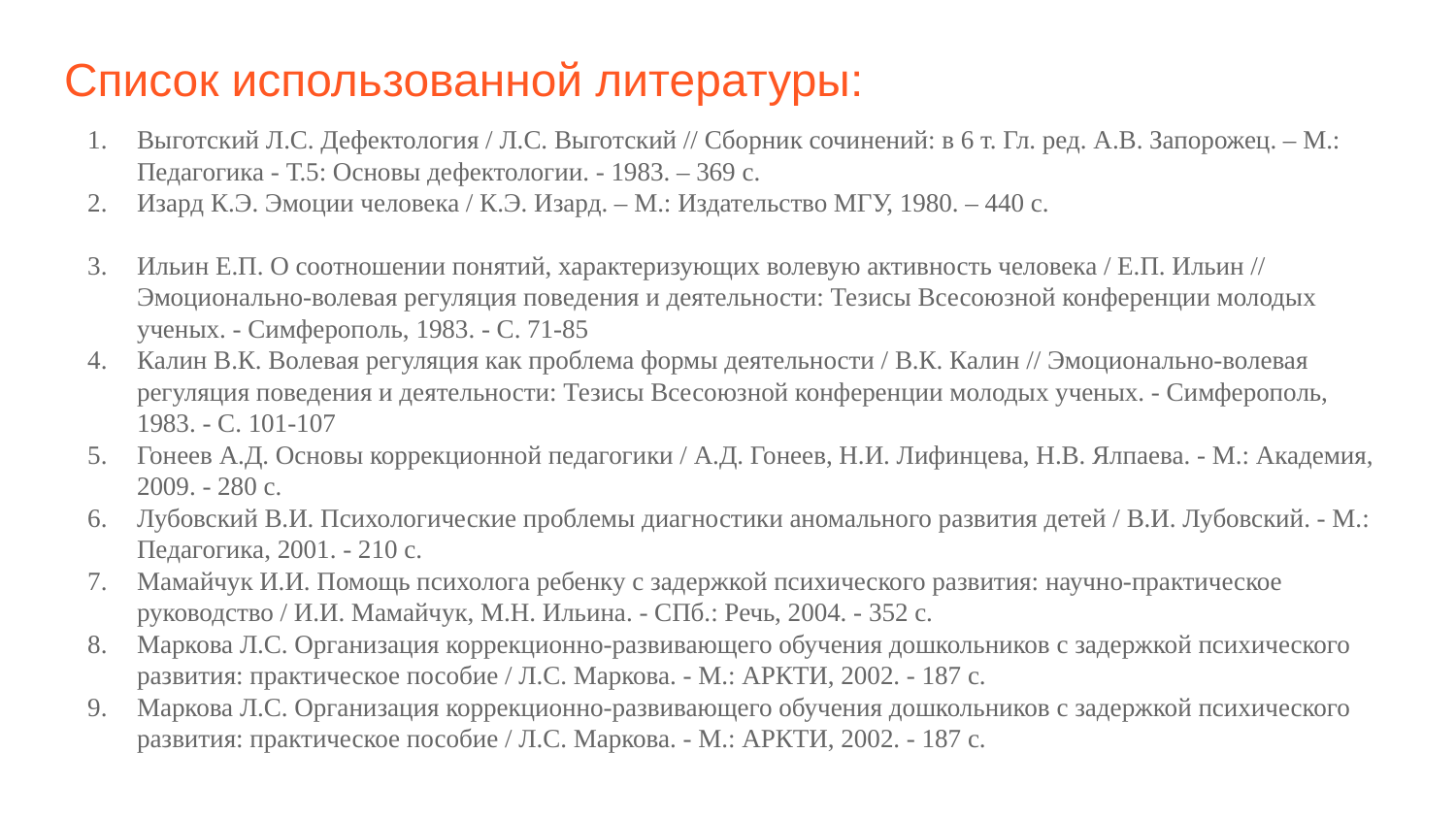

# Список использованной литературы:
Выготский Л.С. Дефектология / Л.С. Выготский // Сборник сочинений: в 6 т. Гл. ред. А.В. Запорожец. – М.: Педагогика - Т.5: Основы дефектологии. - 1983. – 369 с.
Изард К.Э. Эмоции человека / К.Э. Изард. – М.: Издательство МГУ, 1980. – 440 с.

Ильин Е.П. О соотношении понятий, характеризующих волевую активность человека / Е.П. Ильин // Эмоционально-волевая регуляция поведения и деятельности: Тезисы Всесоюзной конференции молодых ученых. - Симферополь, 1983. - С. 71-85
Калин В.К. Волевая регуляция как проблема формы деятельности / В.К. Калин // Эмоционально-волевая регуляция поведения и деятельности: Тезисы Всесоюзной конференции молодых ученых. - Симферополь, 1983. - С. 101-107
Гонеев А.Д. Основы коррекционной педагогики / А.Д. Гонеев, Н.И. Лифинцева, Н.В. Ялпаева. - М.: Академия, 2009. - 280 с.
Лубовский В.И. Психологические проблемы диагностики аномального развития детей / В.И. Лубовский. - М.: Педагогика, 2001. - 210 с.
Мамайчук И.И. Помощь психолога ребенку с задержкой психического развития: научно-практическое руководство / И.И. Мамайчук, М.Н. Ильина. - СПб.: Речь, 2004. - 352 с.
Маркова Л.С. Организация коррекционно-развивающего обучения дошкольников с задержкой психического развития: практическое пособие / Л.С. Маркова. - М.: АРКТИ, 2002. - 187 с.
Маркова Л.С. Организация коррекционно-развивающего обучения дошкольников с задержкой психического развития: практическое пособие / Л.С. Маркова. - М.: АРКТИ, 2002. - 187 с.